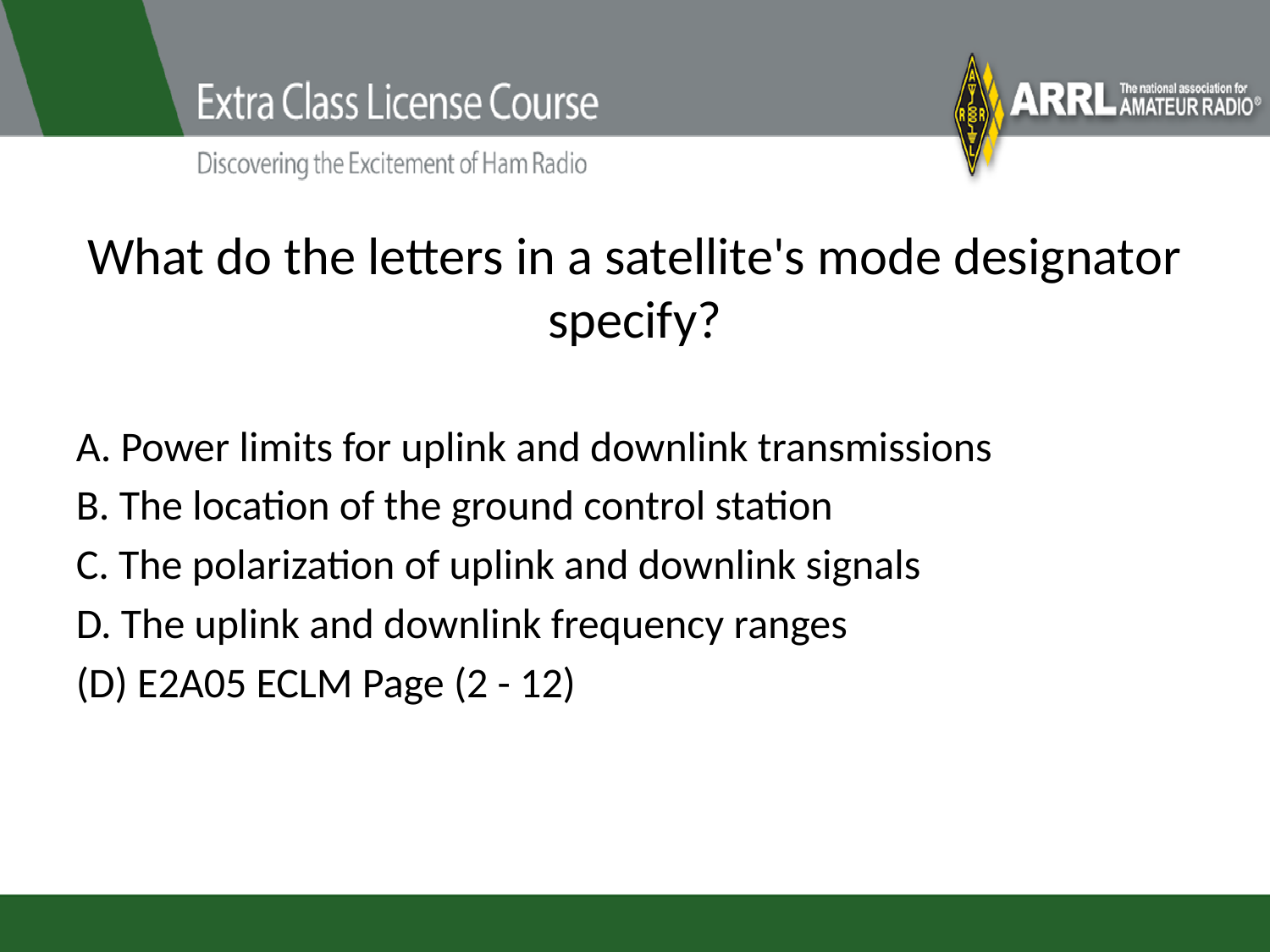

# What do the letters in a satellite's mode designator specify?
A. Power limits for uplink and downlink transmissions
B. The location of the ground control station
C. The polarization of uplink and downlink signals
D. The uplink and downlink frequency ranges
(D) E2A05 ECLM Page (2 - 12)